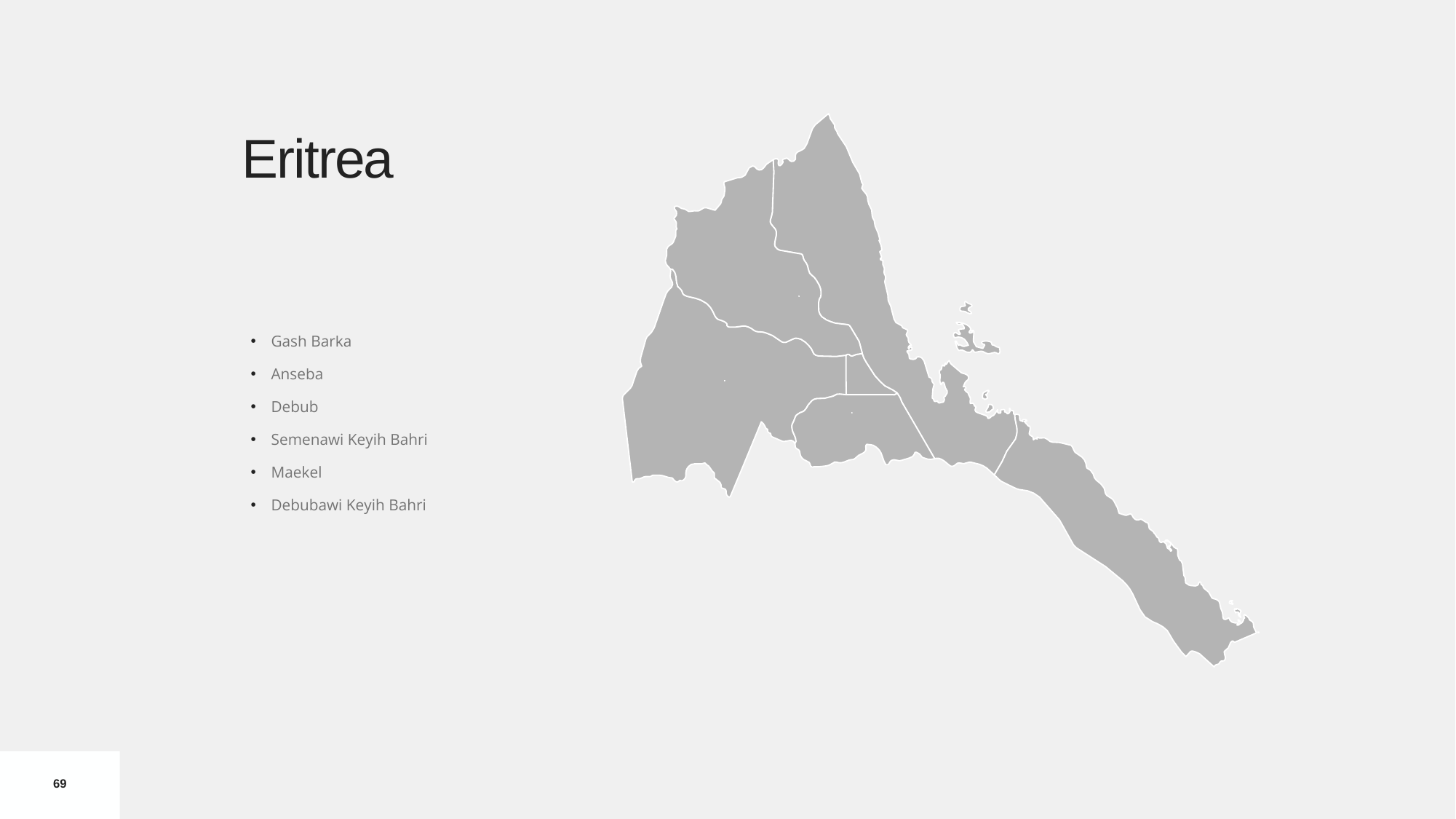

# Eritrea

Gash Barka
Anseba
Debub
Semenawi Keyih Bahri
Maekel
Debubawi Keyih Bahri